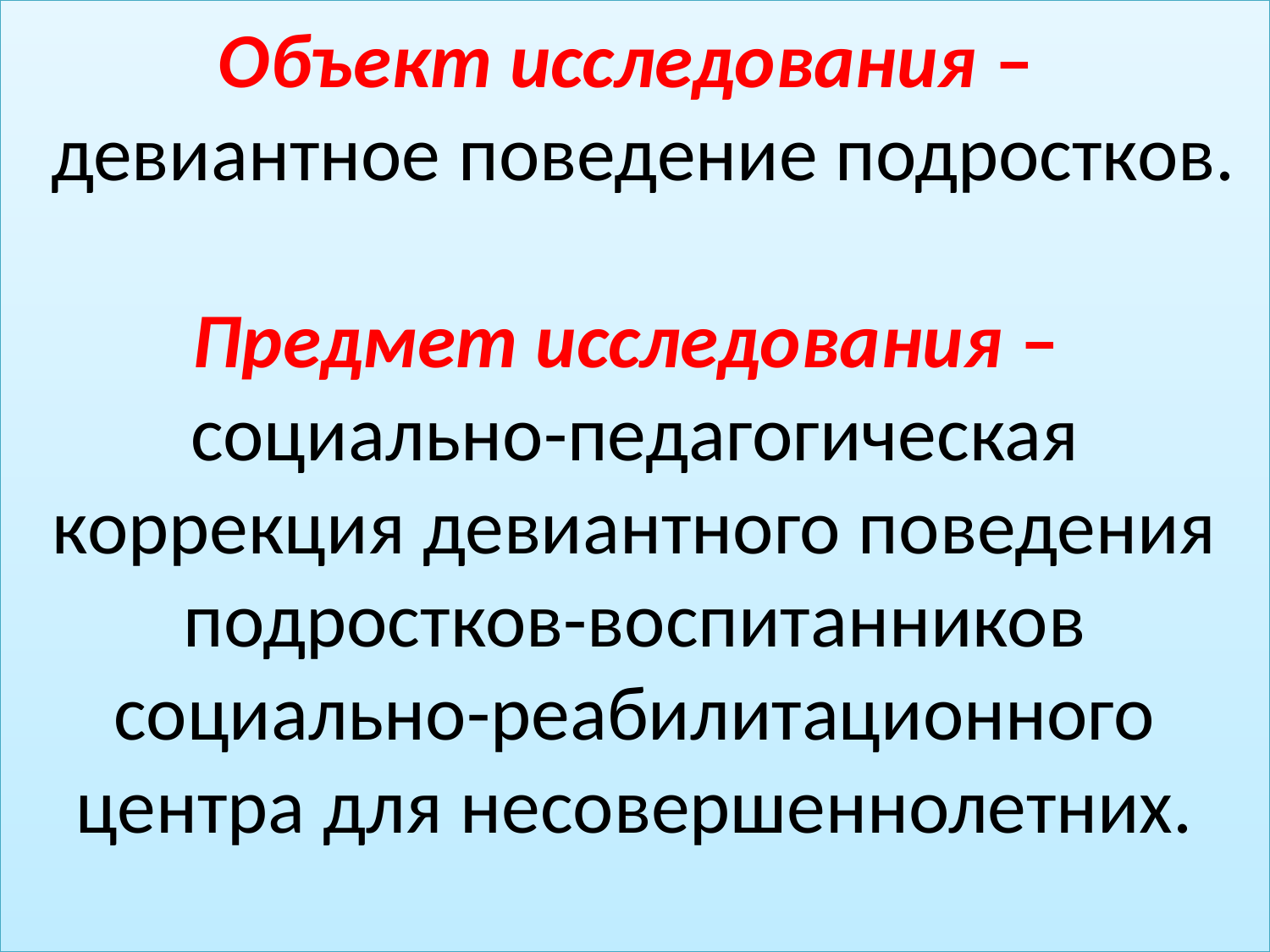

# Объект исследования – девиантное поведение подростков. Предмет исследования – социально-педагогическая коррекция девиантного поведения подростков-воспитанников социально-реабилитационного центра для несовершеннолетних.